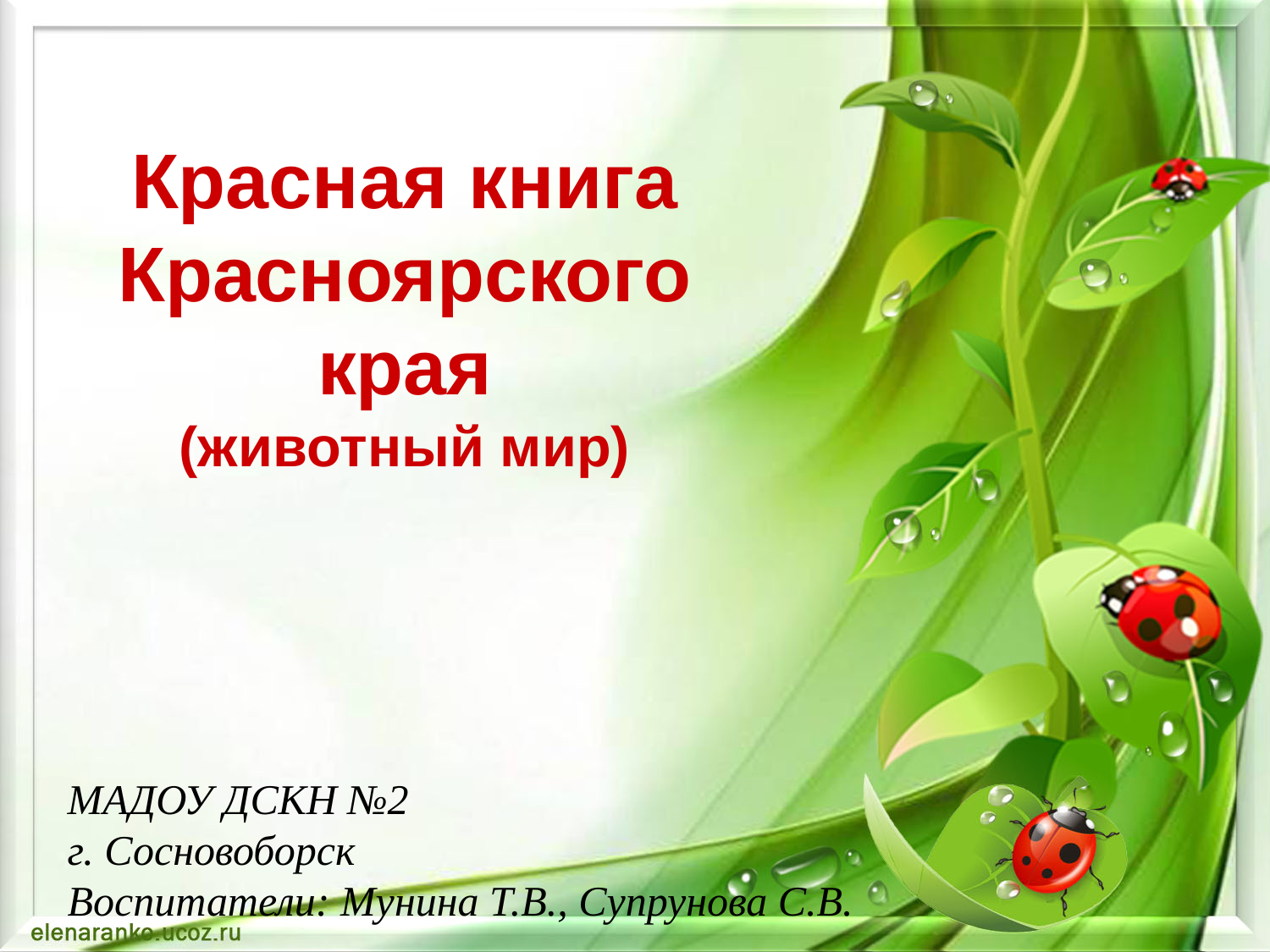

# Красная книга Красноярского края (животный мир)
МАДОУ ДСКН №2
г. Сосновоборск
Воспитатели: Мунина Т.В., Супрунова С.В.